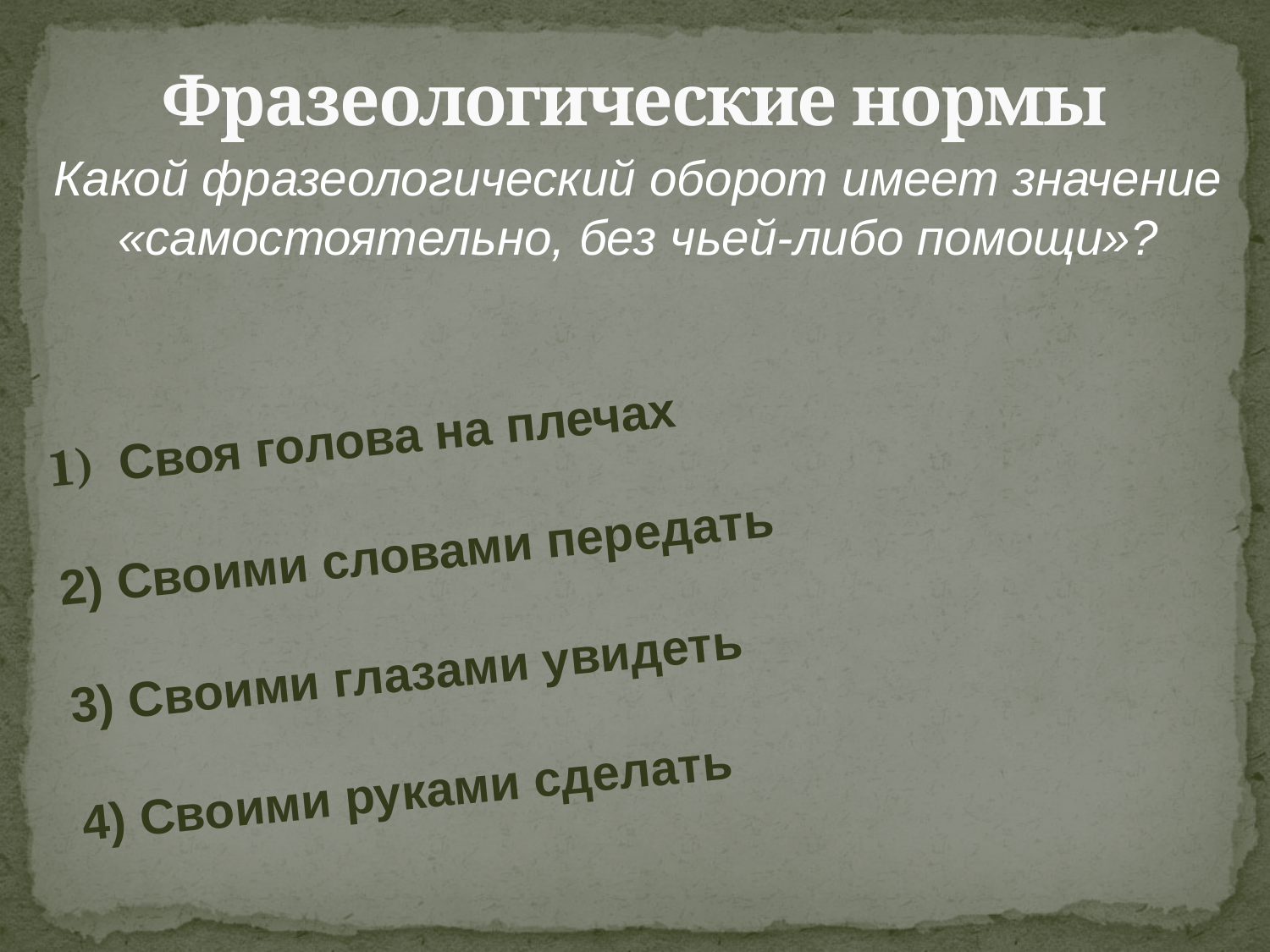

# Фразеологические нормы
Какой фразеологический оборот имеет значение «самостоятельно, без чьей-либо помощи»?

Своя голова на плечах

2) Своими словами передать

3) Своими глазами увидеть

4) Своими руками сделать